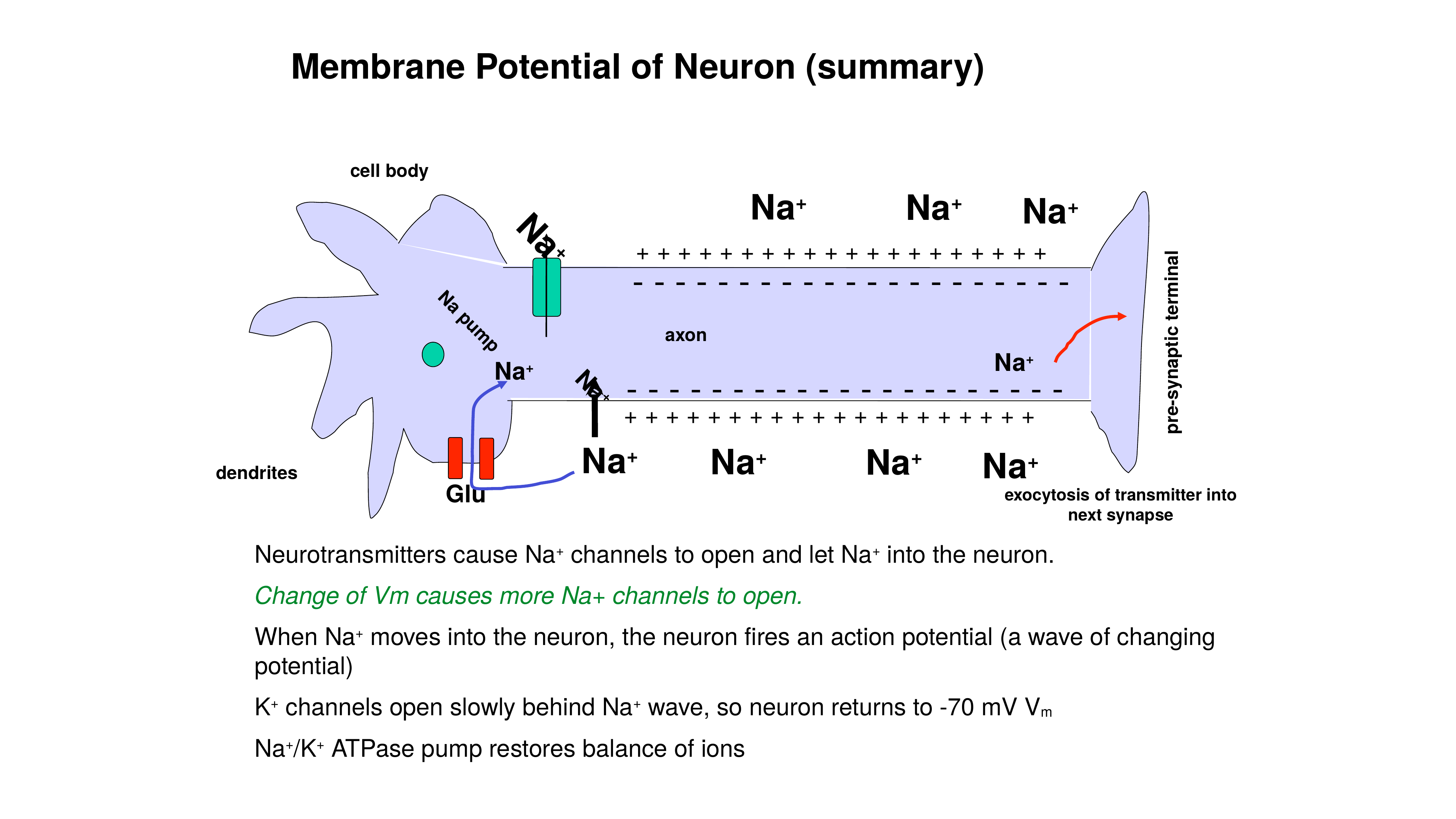

Membrane Potential of Neuron (summary)
cell body
Na+
Na+
Na+
Na+

Na pump

+ + + + + + + + + + + + + + + + + + + +

- - - - - - - - - - - - - - - - - - - - -

axon
pre-synaptic terminal

Na+

Na+
Na+
- - - - - - - - - - - - - - - - - - - - -

+ + + + + + + + + + + + + + + + + + + +
Na+
Na+
Na+

Na+
dendrites
Glu
exocytosis of transmitter into next synapse
Neurotransmitters cause Na+ channels to open and let Na+ into the neuron.
Change of Vm causes more Na+ channels to open.
When Na+ moves into the neuron, the neuron fires an action potential (a wave of changing potential)
K+ channels open slowly behind Na+ wave, so neuron returns to -70 mV Vm
Na+/K+ ATPase pump restores balance of ions